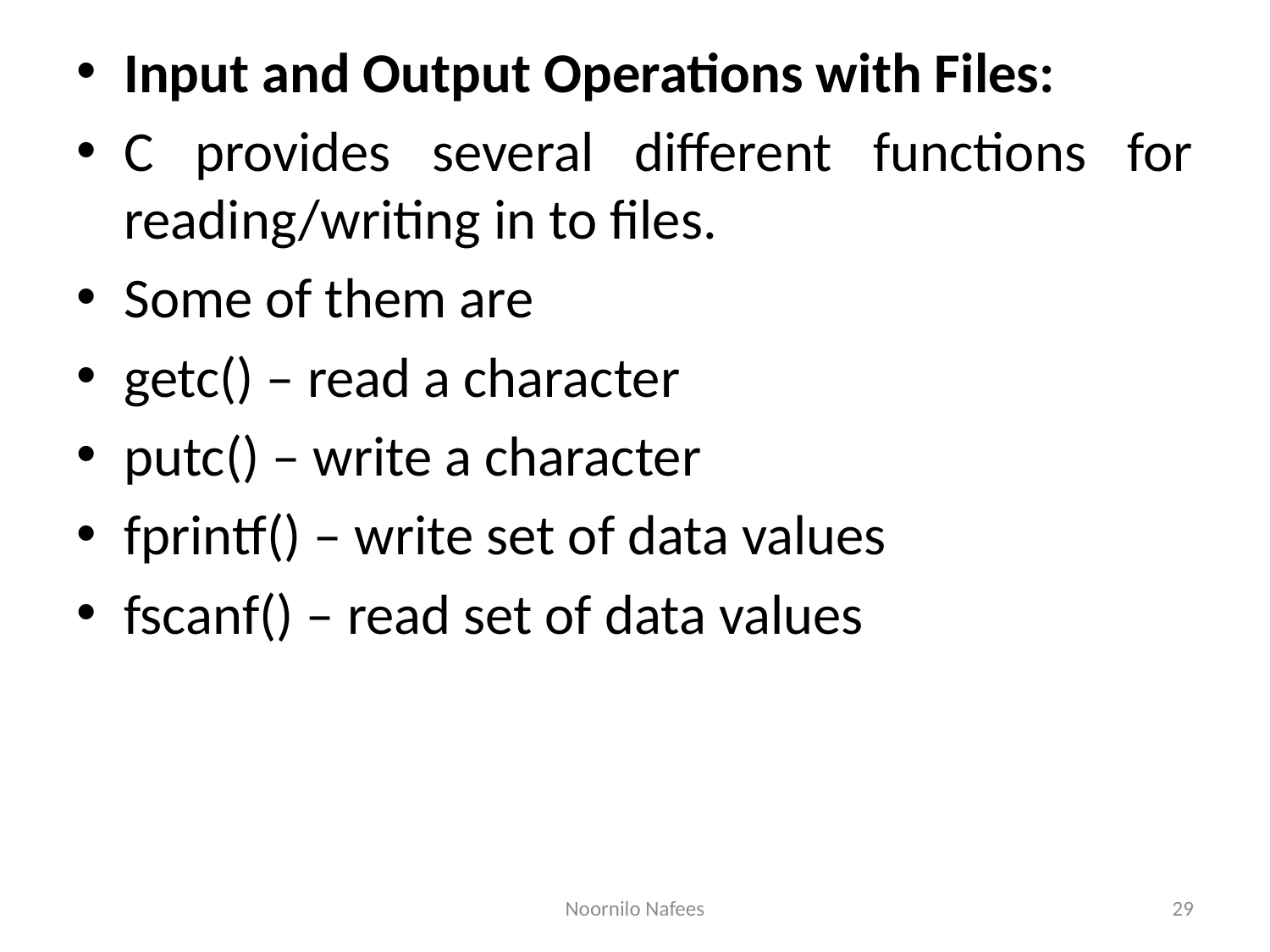

Input and Output Operations with Files:
C provides several different functions for reading/writing in to files.
Some of them are
getc() – read a character
putc() – write a character
fprintf() – write set of data values
fscanf() – read set of data values

Noornilo Nafees
29